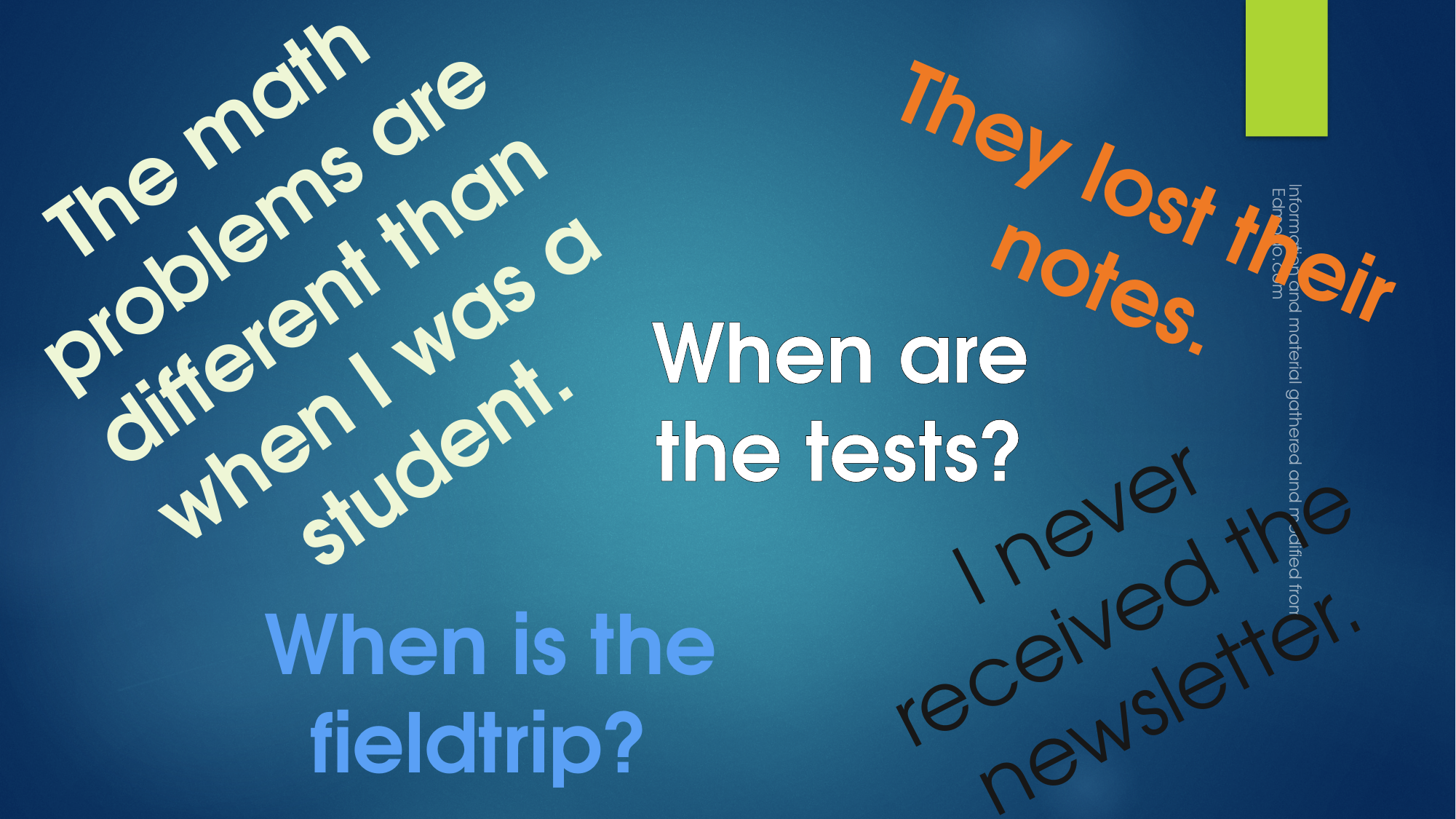

The math problems are different than when I was a student.
They lost their notes.
When are the tests?
Information and material gathered and modified from Edmodo.com
I never received the newsletter.
When is the fieldtrip?